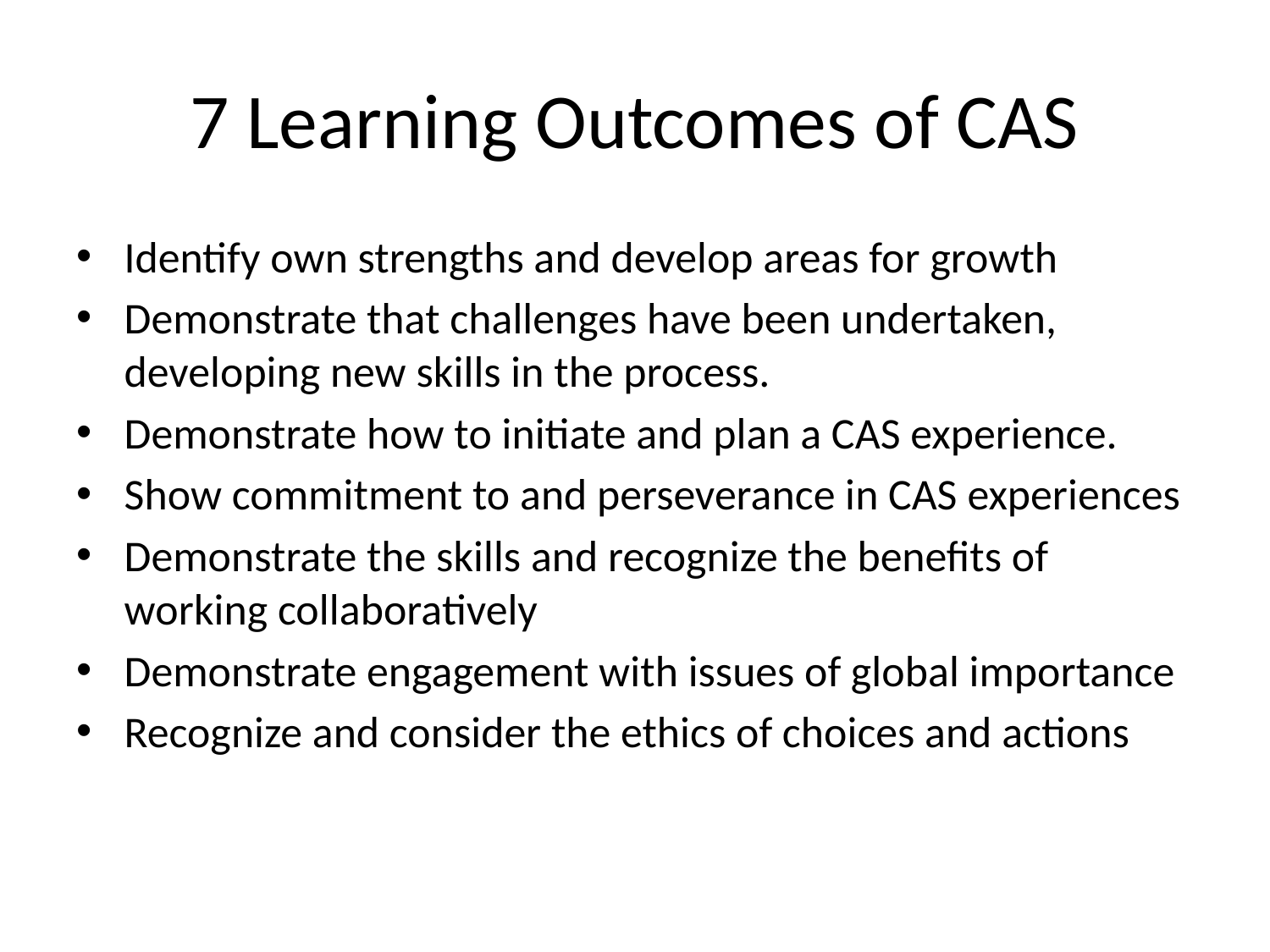

# 7 Learning Outcomes of CAS
Identify own strengths and develop areas for growth
Demonstrate that challenges have been undertaken, developing new skills in the process.
Demonstrate how to initiate and plan a CAS experience.
Show commitment to and perseverance in CAS experiences
Demonstrate the skills and recognize the benefits of working collaboratively
Demonstrate engagement with issues of global importance
Recognize and consider the ethics of choices and actions